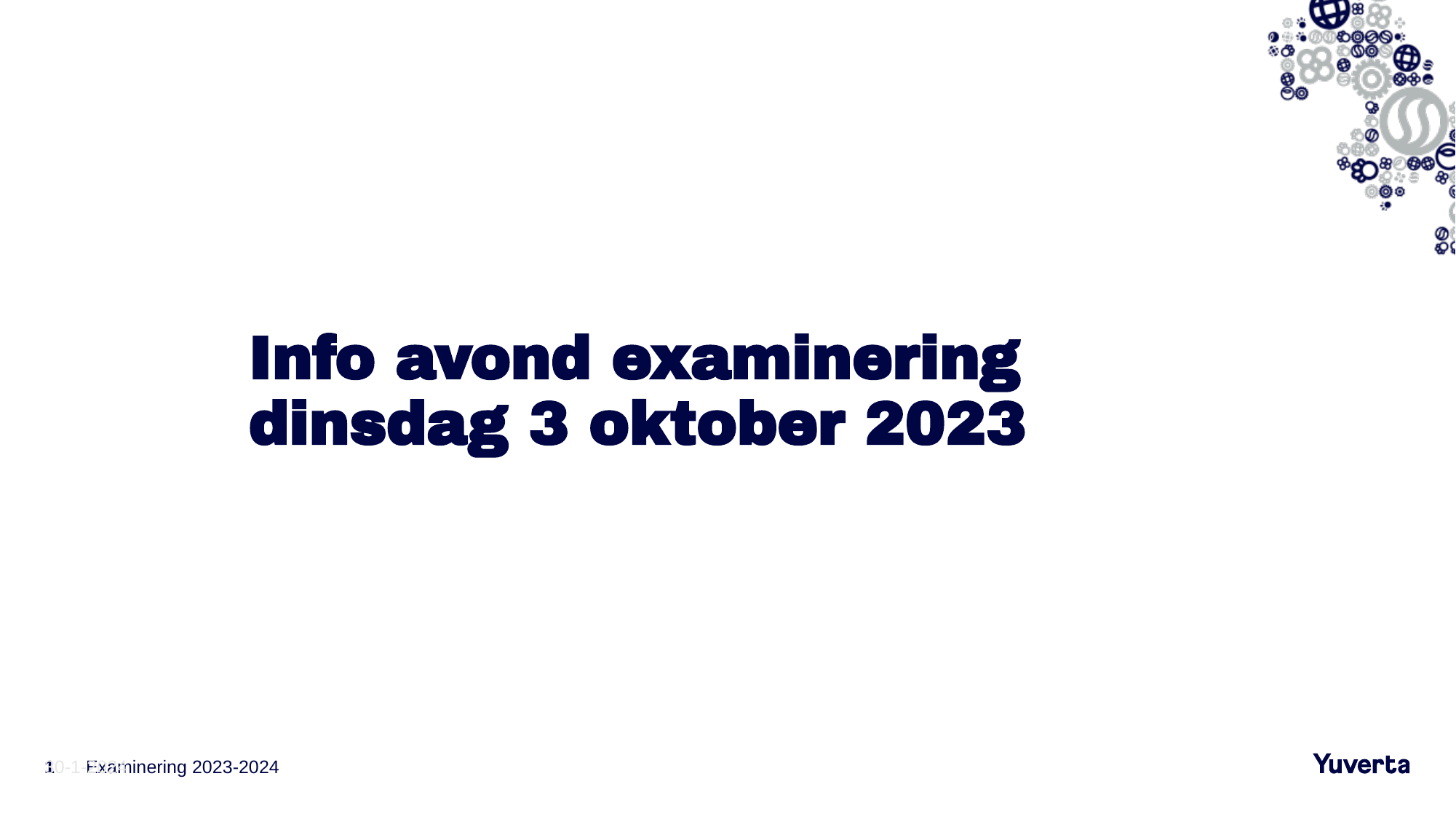

# Info avond examinering dinsdag 3 oktober 2023
1
30-1-2024
Examinering 2023-2024
1